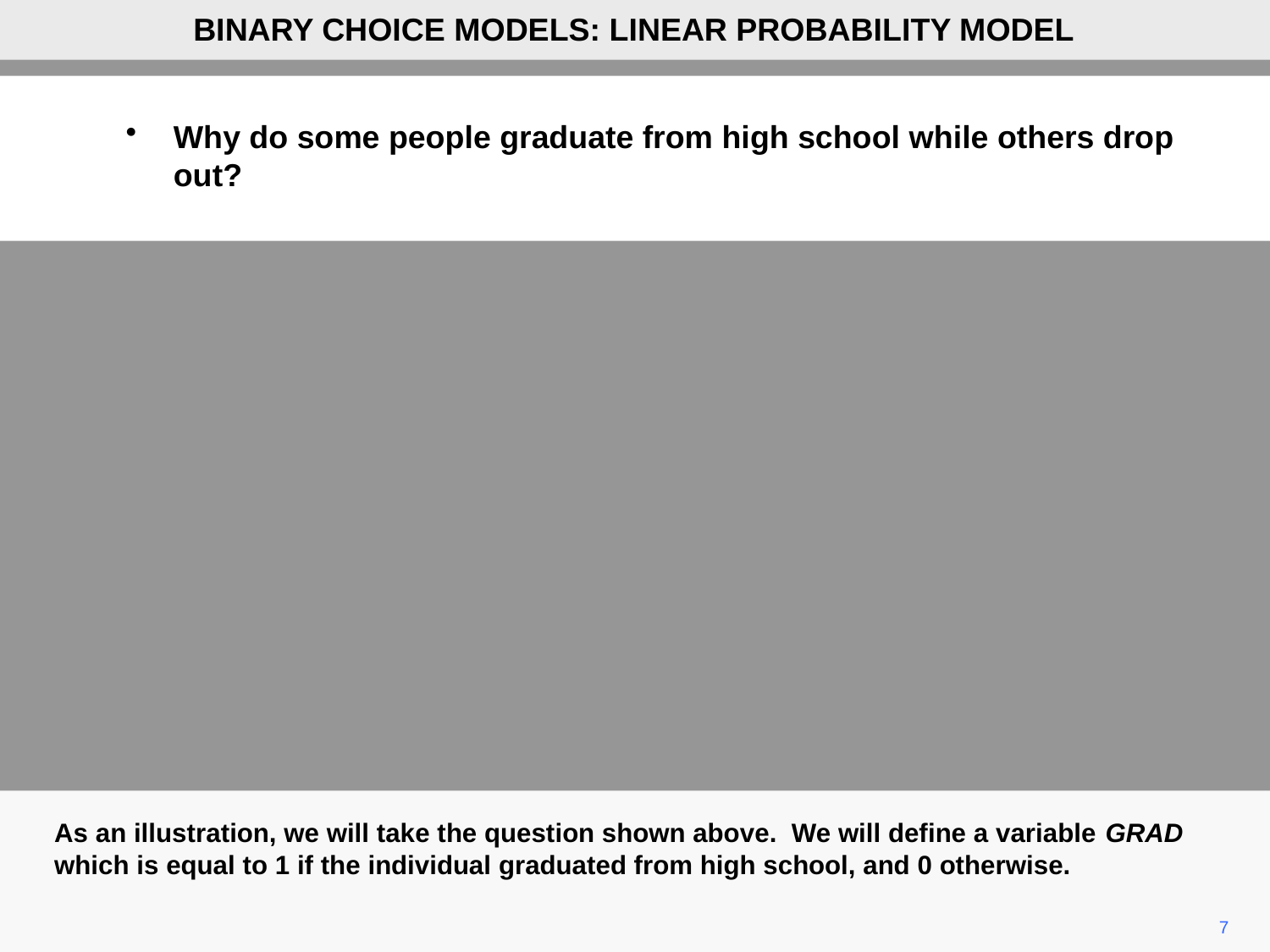

BINARY CHOICE MODELS: LINEAR PROBABILITY MODEL

Why do some people graduate from high school while others drop out?

As an illustration, we will take the question shown above.  We will define a variable GRAD which is equal to 1 if the individual graduated from high school, and 0 otherwise.
7